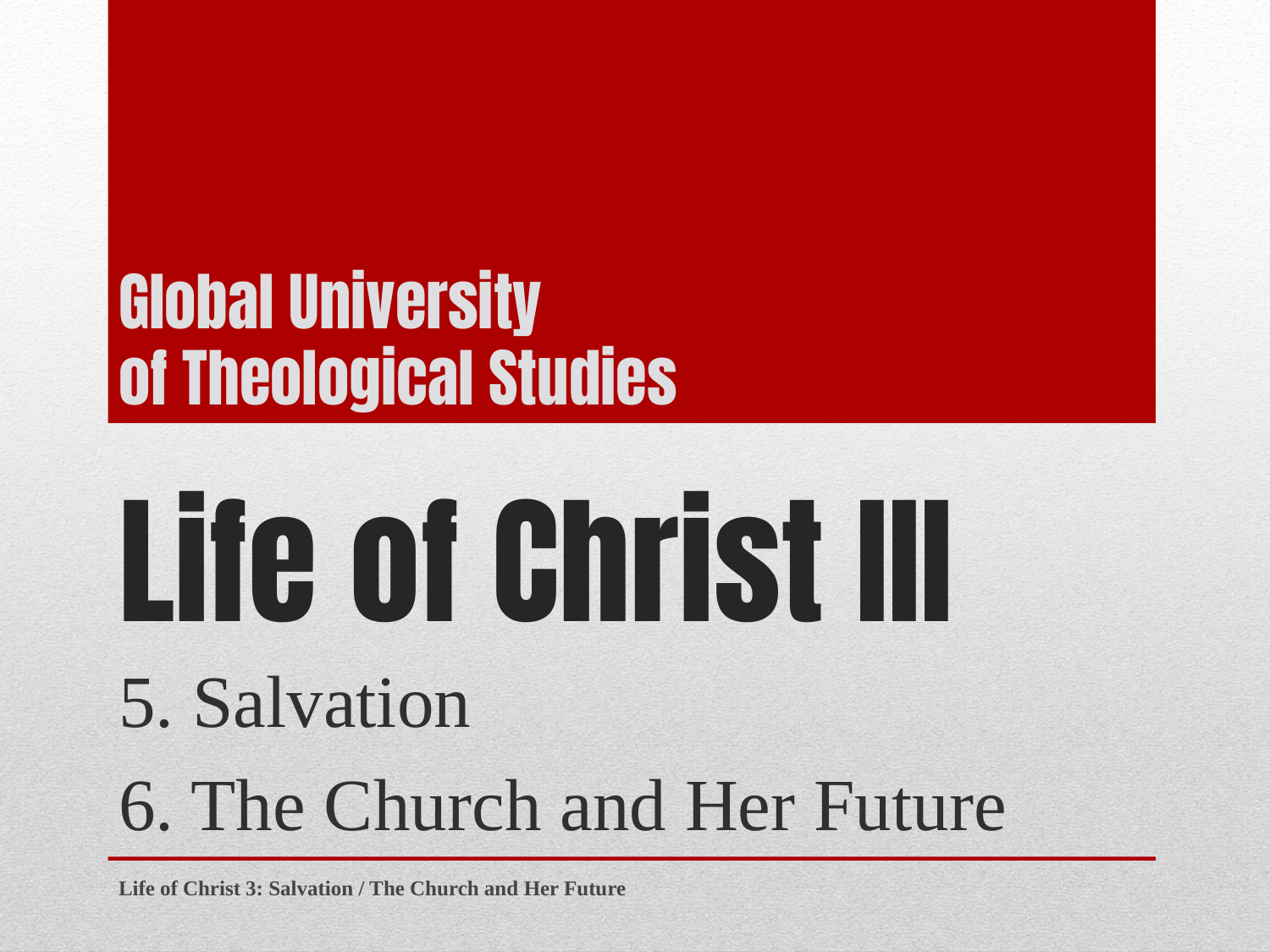

Global University
of Theological Studies
# Life of Christ III
5. Salvation
6. The Church and Her Future
Life of Christ 3: Salvation / The Church and Her Future